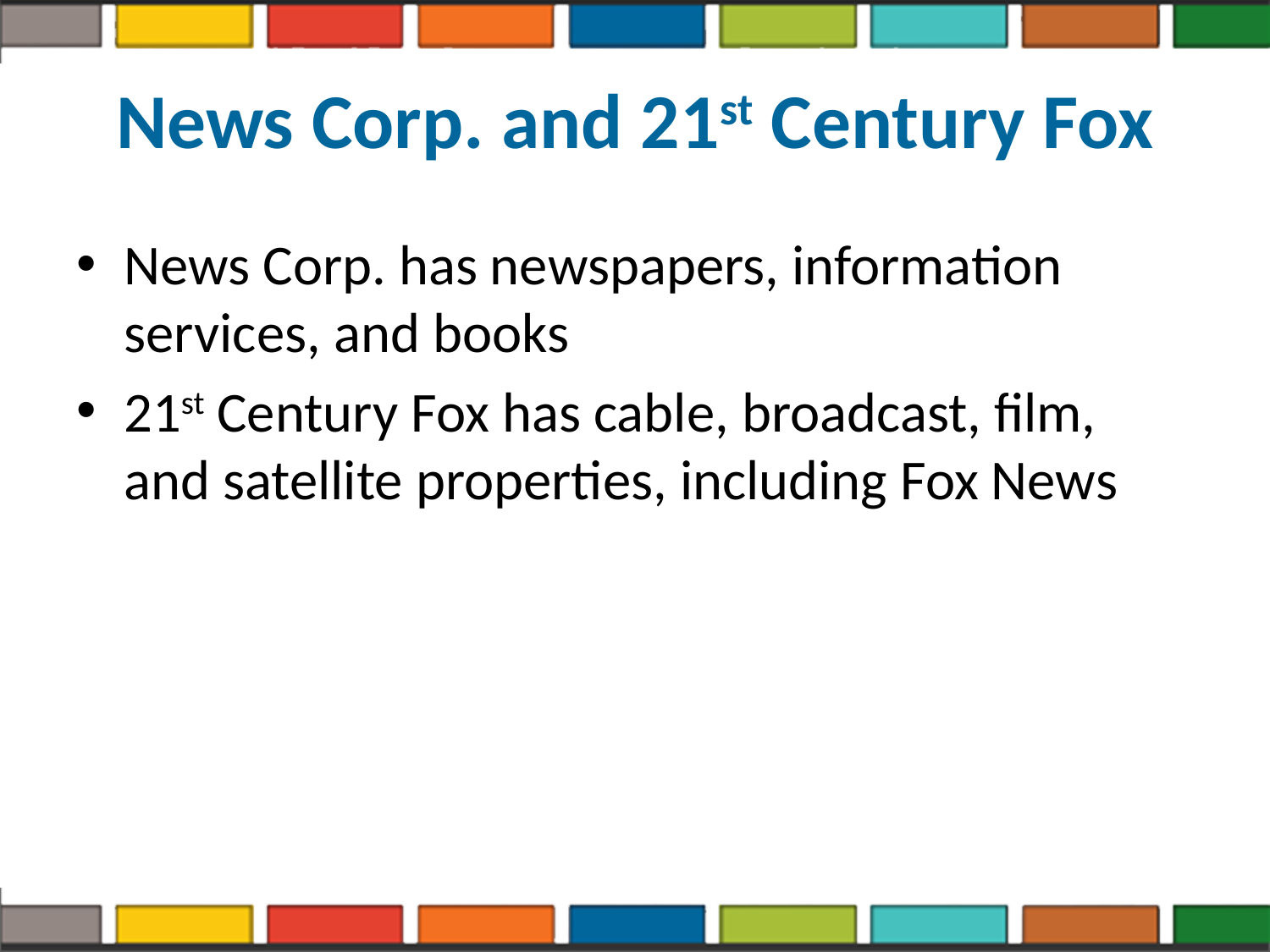

# News Corp. and 21st Century Fox
News Corp. has newspapers, information services, and books
21st Century Fox has cable, broadcast, film, and satellite properties, including Fox News